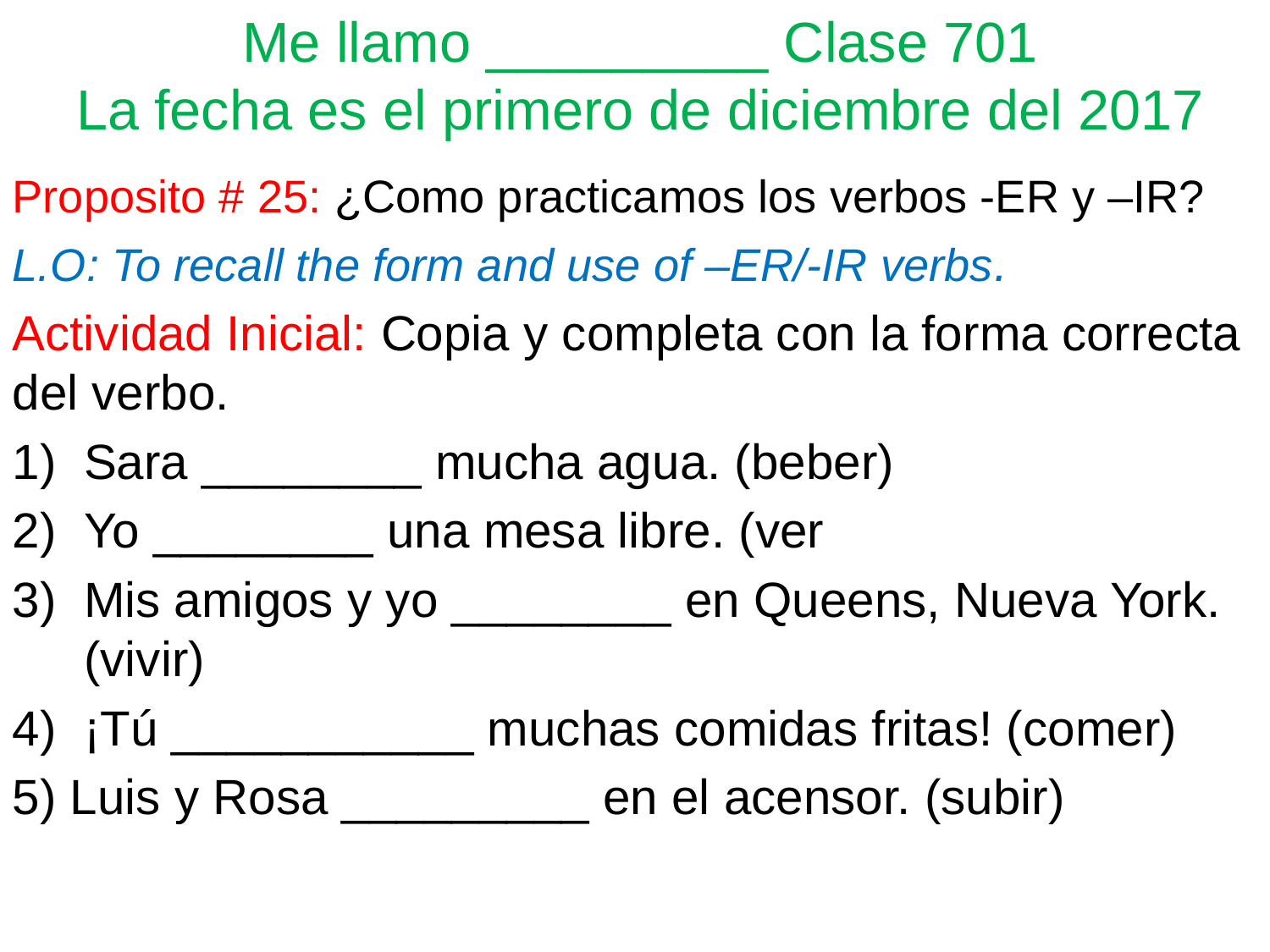

Me llamo _________ Clase 701
La fecha es el primero de diciembre del 2017
Proposito # 25: ¿Como practicamos los verbos -ER y –IR?
L.O: To recall the form and use of –ER/-IR verbs.
Actividad Inicial: Copia y completa con la forma correcta del verbo.
Sara ________ mucha agua. (beber)
Yo ________ una mesa libre. (ver
Mis amigos y yo ________ en Queens, Nueva York. (vivir)
¡Tú ___________ muchas comidas fritas! (comer)
5) Luis y Rosa _________ en el acensor. (subir)